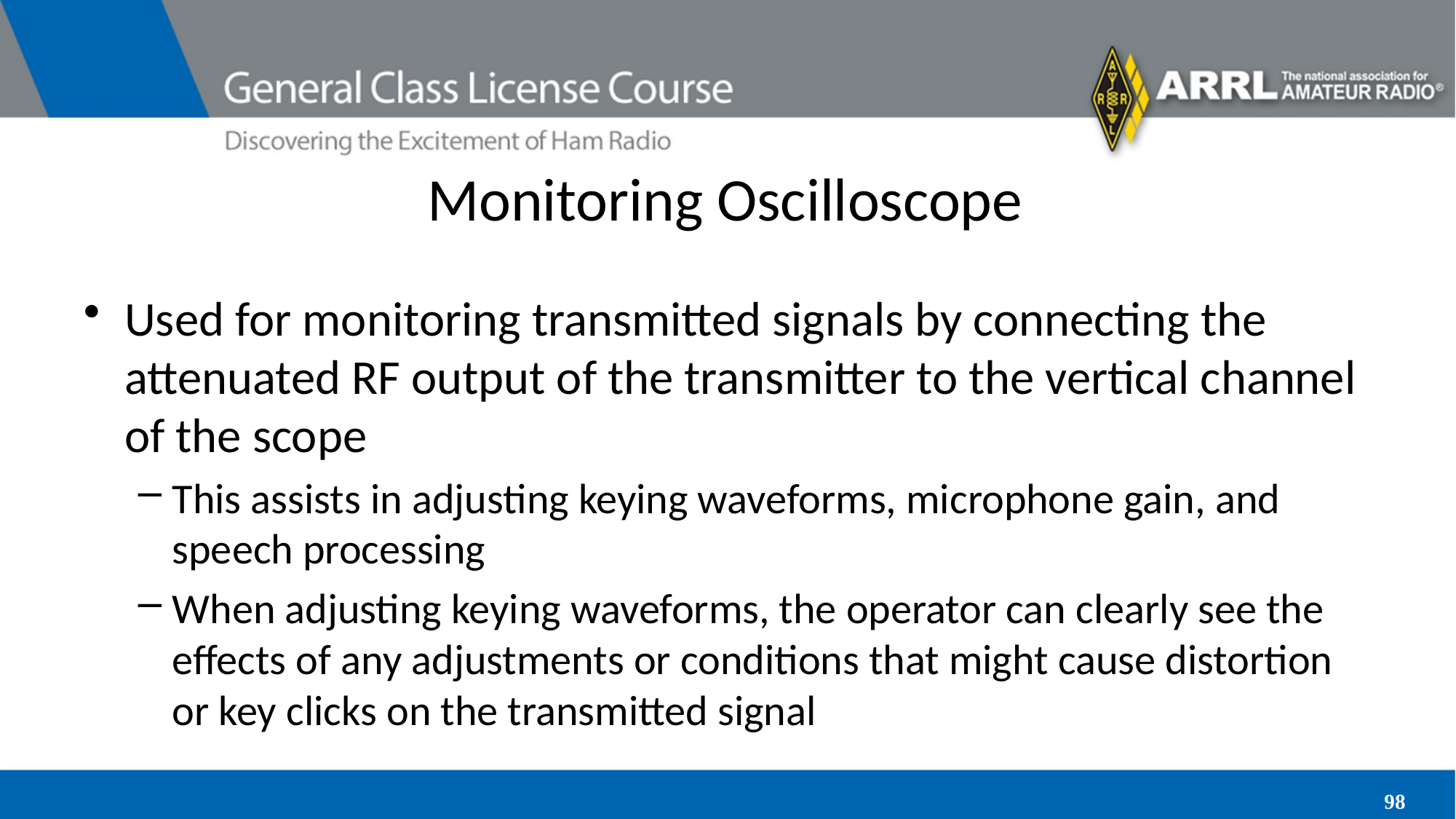

# Monitoring Oscilloscope
Used for monitoring transmitted signals by connecting the attenuated RF output of the transmitter to the vertical channel of the scope
This assists in adjusting keying waveforms, microphone gain, and speech processing
When adjusting keying waveforms, the operator can clearly see the effects of any adjustments or conditions that might cause distortion or key clicks on the transmitted signal